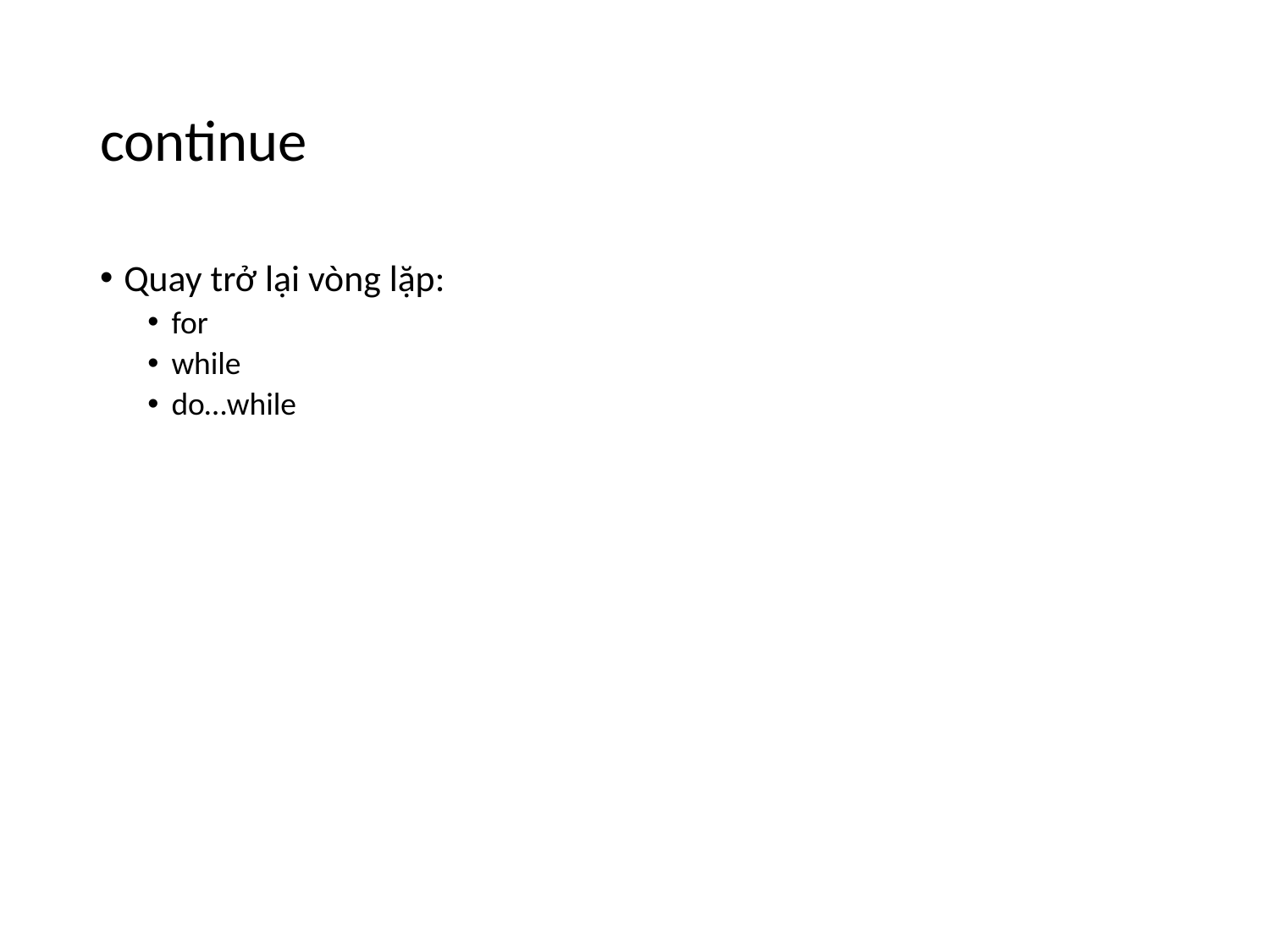

# continue
Quay trở lại vòng lặp:
for
while
do…while